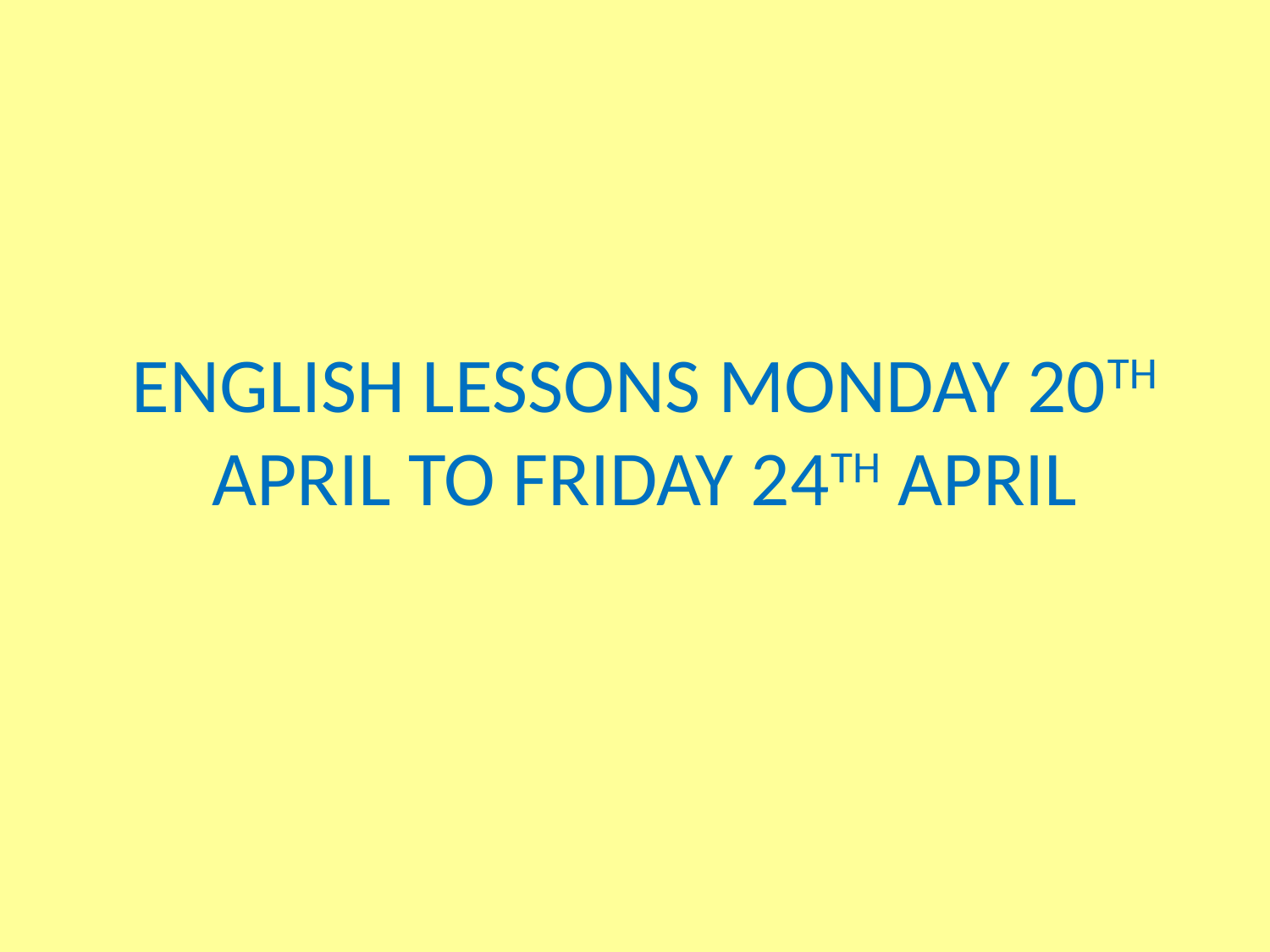

# ENGLISH LESSONS MONDAY 20TH APRIL TO FRIDAY 24TH APRIL